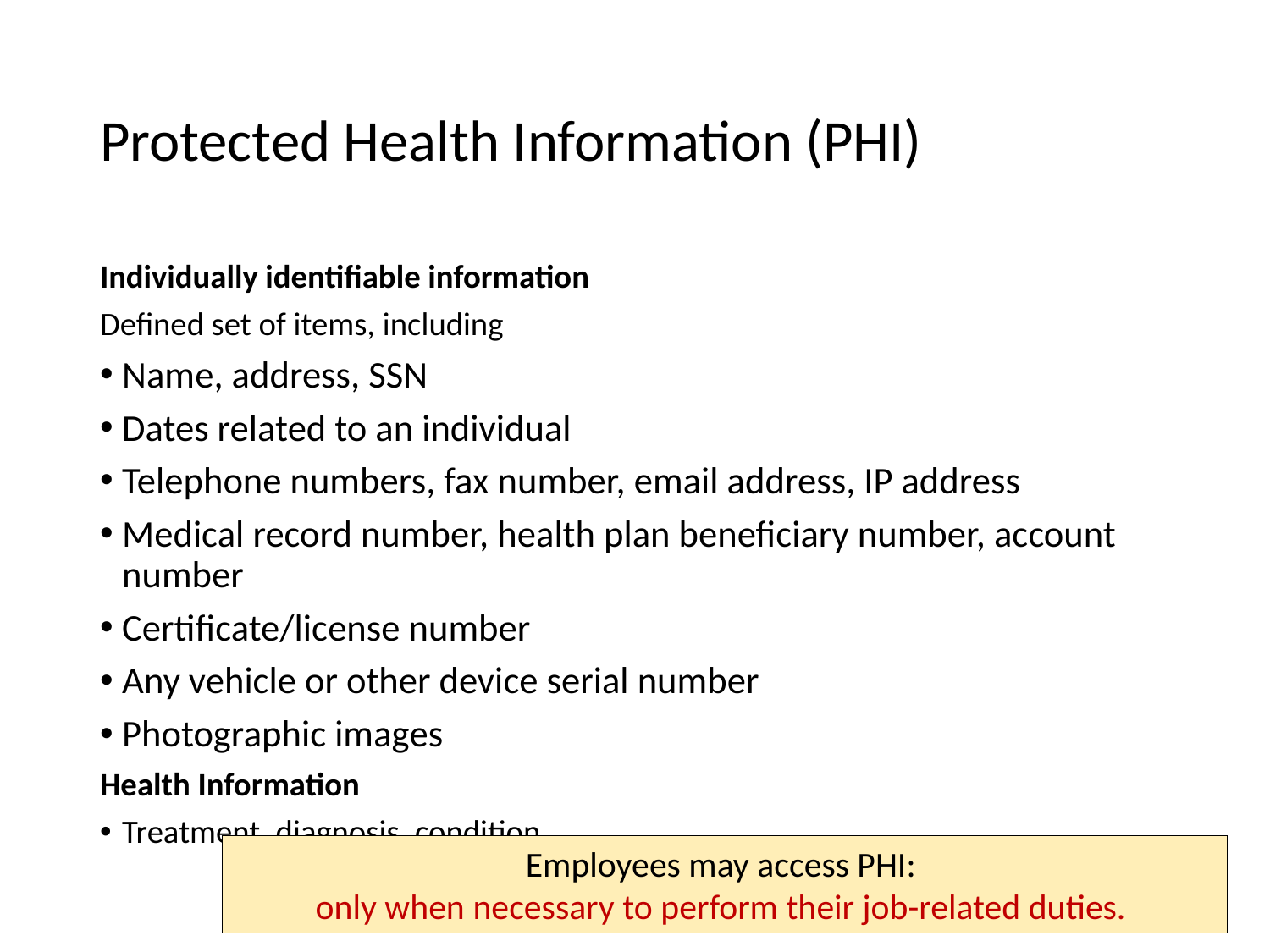

# Protected Health Information (PHI)
Individually identifiable information
Defined set of items, including
Name, address, SSN
Dates related to an individual
Telephone numbers, fax number, email address, IP address
Medical record number, health plan beneficiary number, account number
Certificate/license number
Any vehicle or other device serial number
Photographic images
Health Information
Treatment, diagnosis, condition

Employees may access PHI:
only when necessary to perform their job-related duties.
10